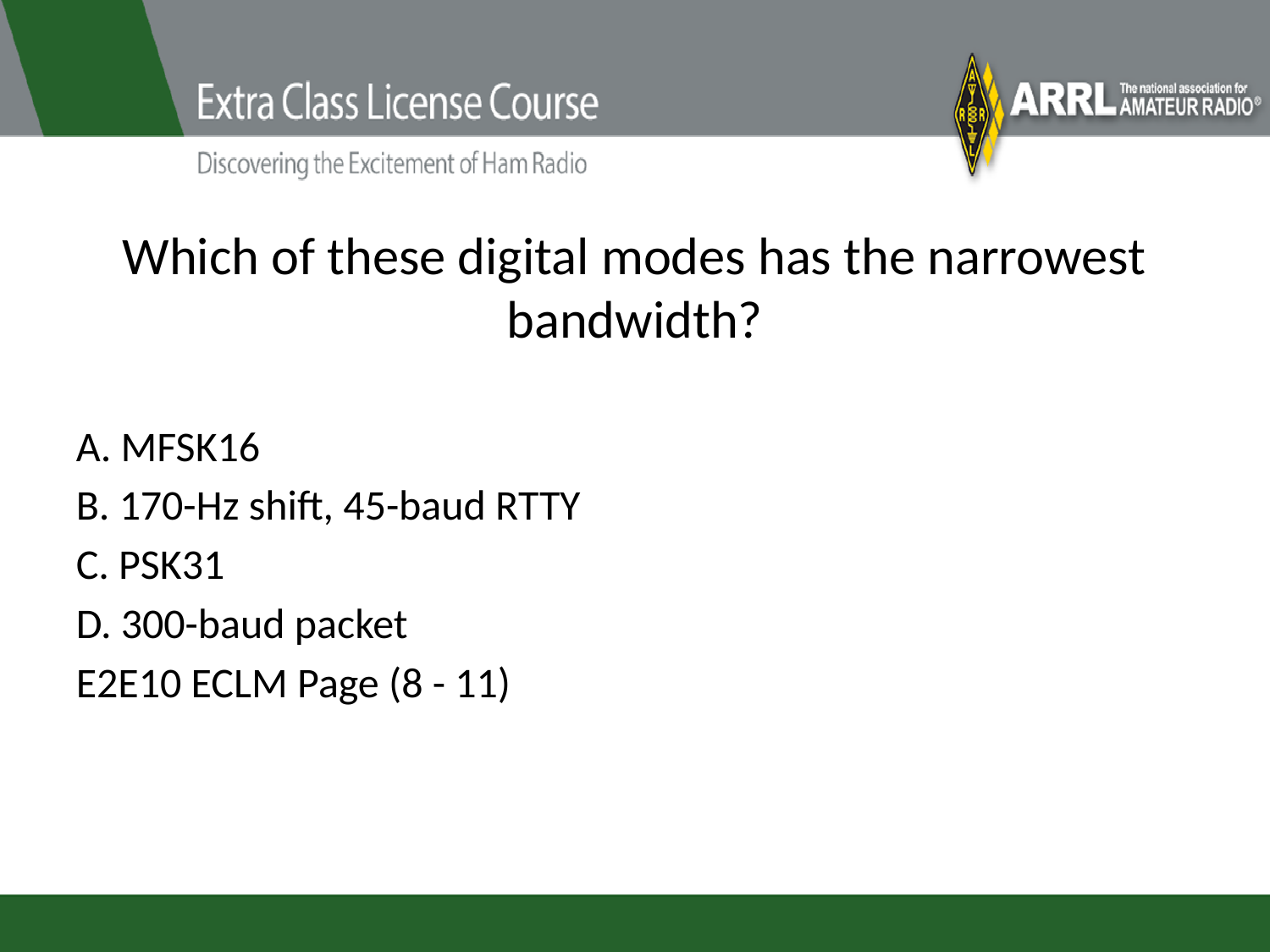

# Which of these digital modes has the narrowest bandwidth?
A. MFSK16
B. 170-Hz shift, 45-baud RTTY
C. PSK31
D. 300-baud packet
E2E10 ECLM Page (8 - 11)